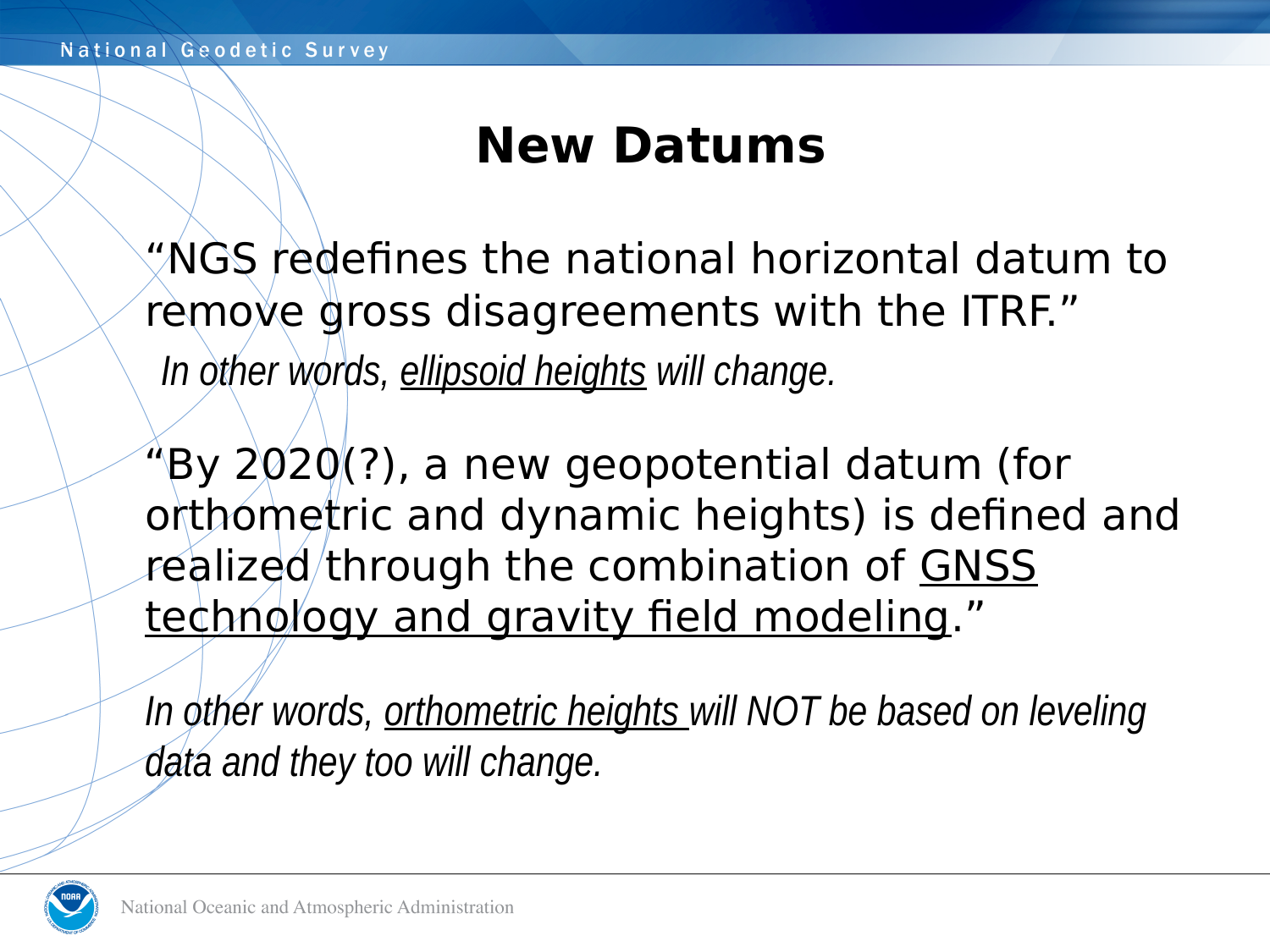

# New Datums
	“NGS redefines the national horizontal datum to remove gross disagreements with the ITRF.”
In other words, ellipsoid heights will change.

“By 2020(?), a new geopotential datum (for orthometric and dynamic heights) is defined and realized through the combination of GNSS technology and gravity field modeling.”

In other words, orthometric heights will NOT be based on leveling data and they too will change.